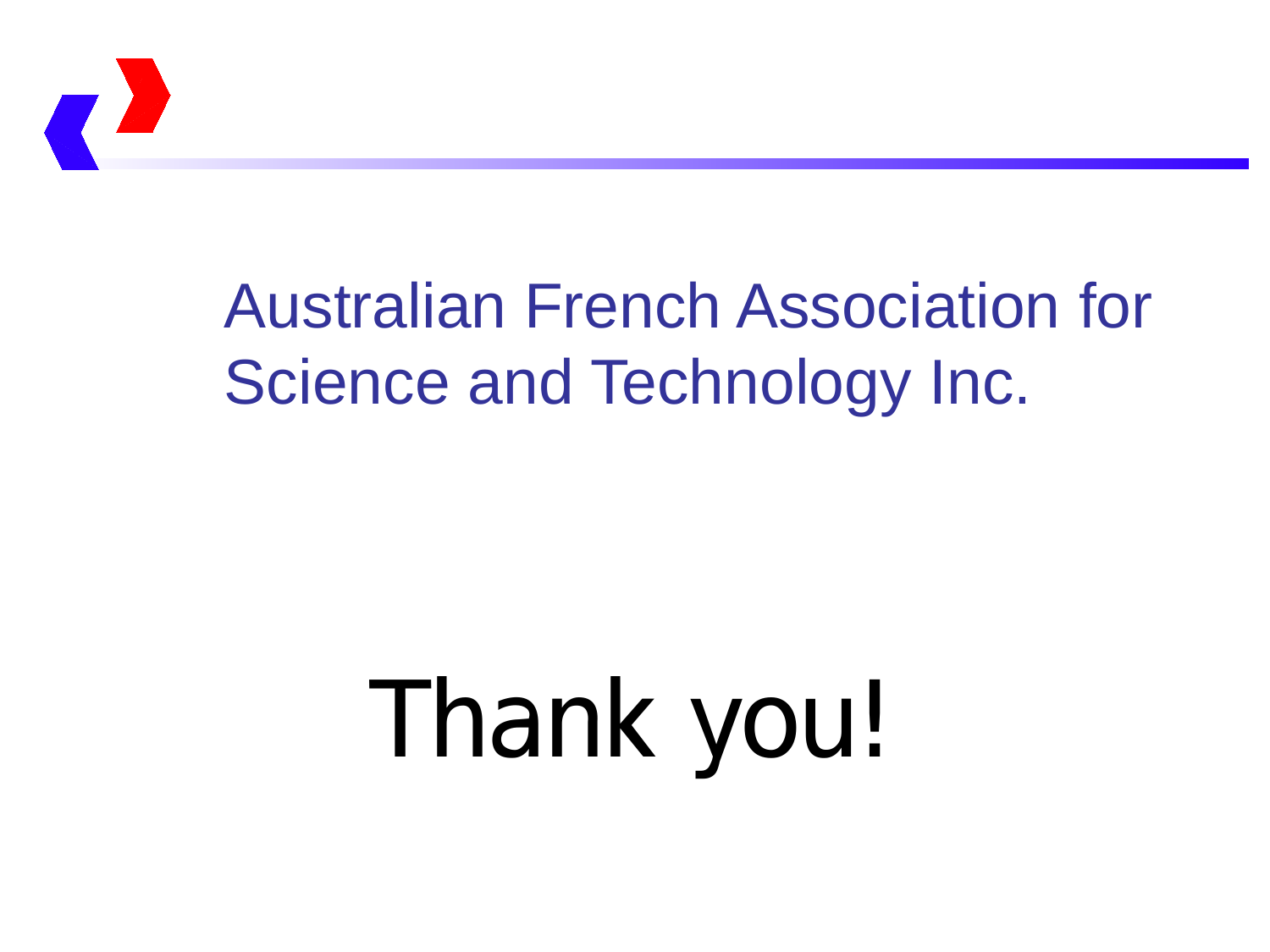

Australian French Association for Science and Technology Inc.

Thank you!